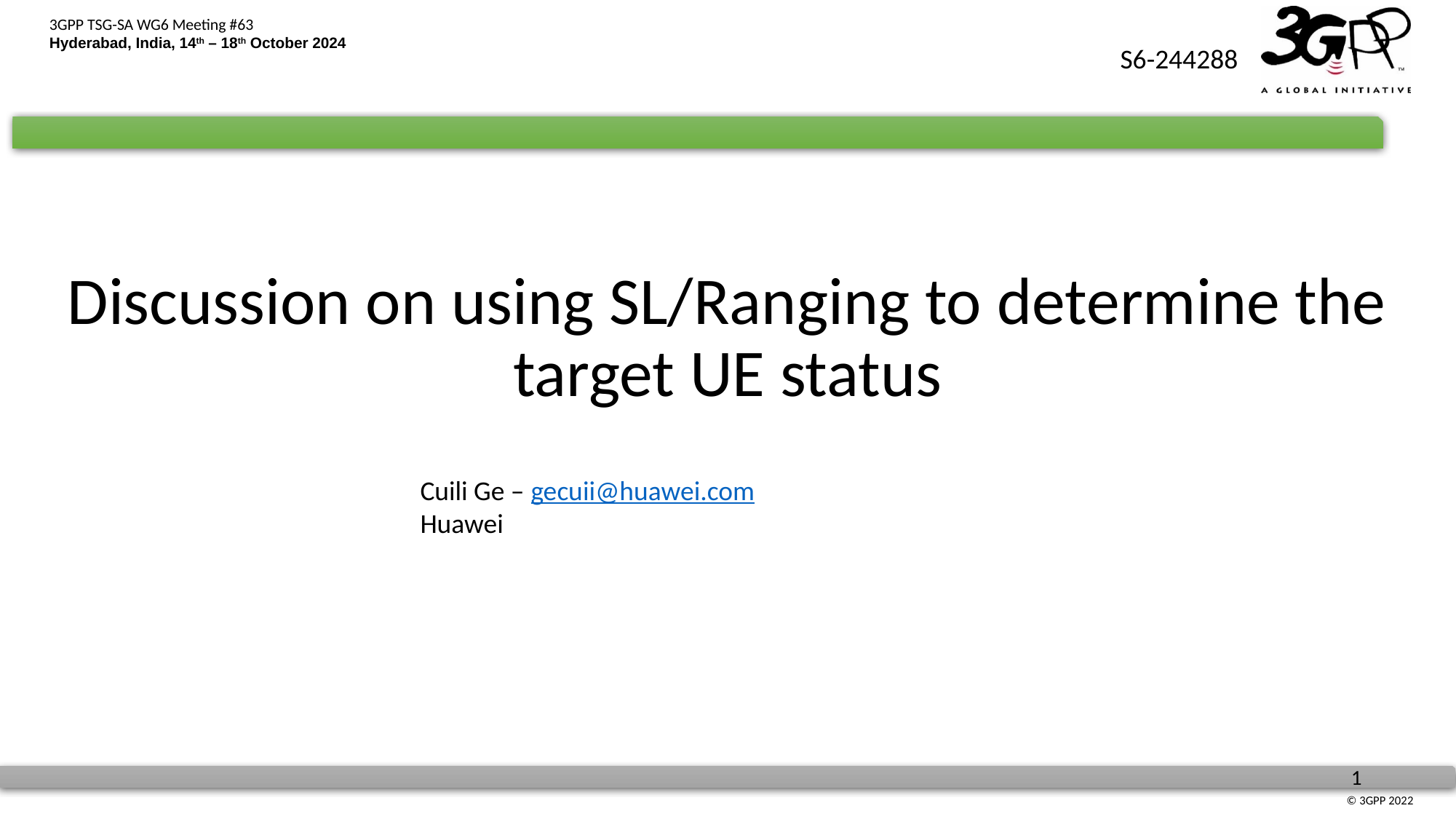

S6-244288
Discussion on using SL/Ranging to determine the target UE status
Cuili Ge – gecuii@huawei.com
Huawei